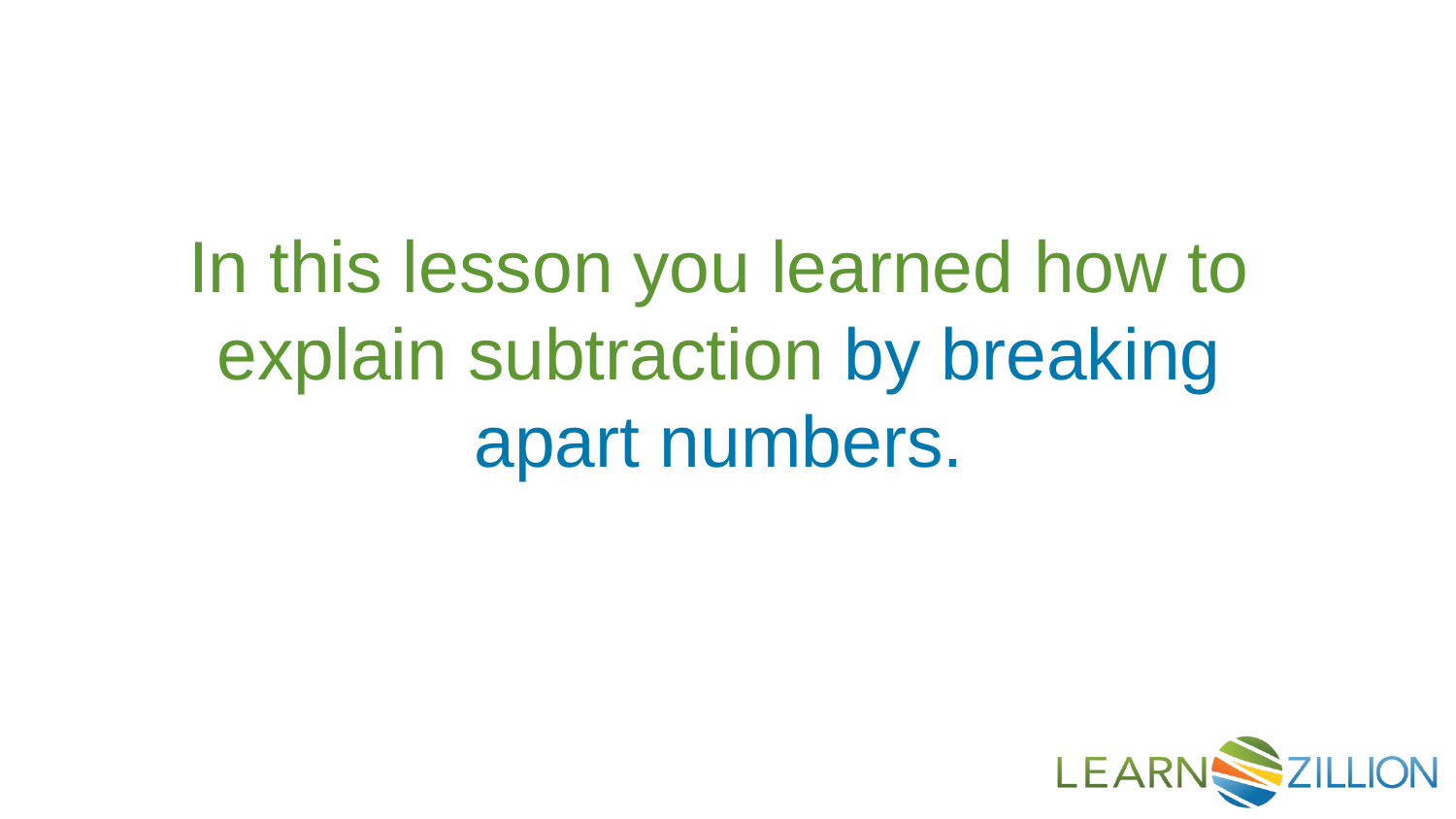

In this lesson you learned how to explain subtraction by breaking apart numbers.